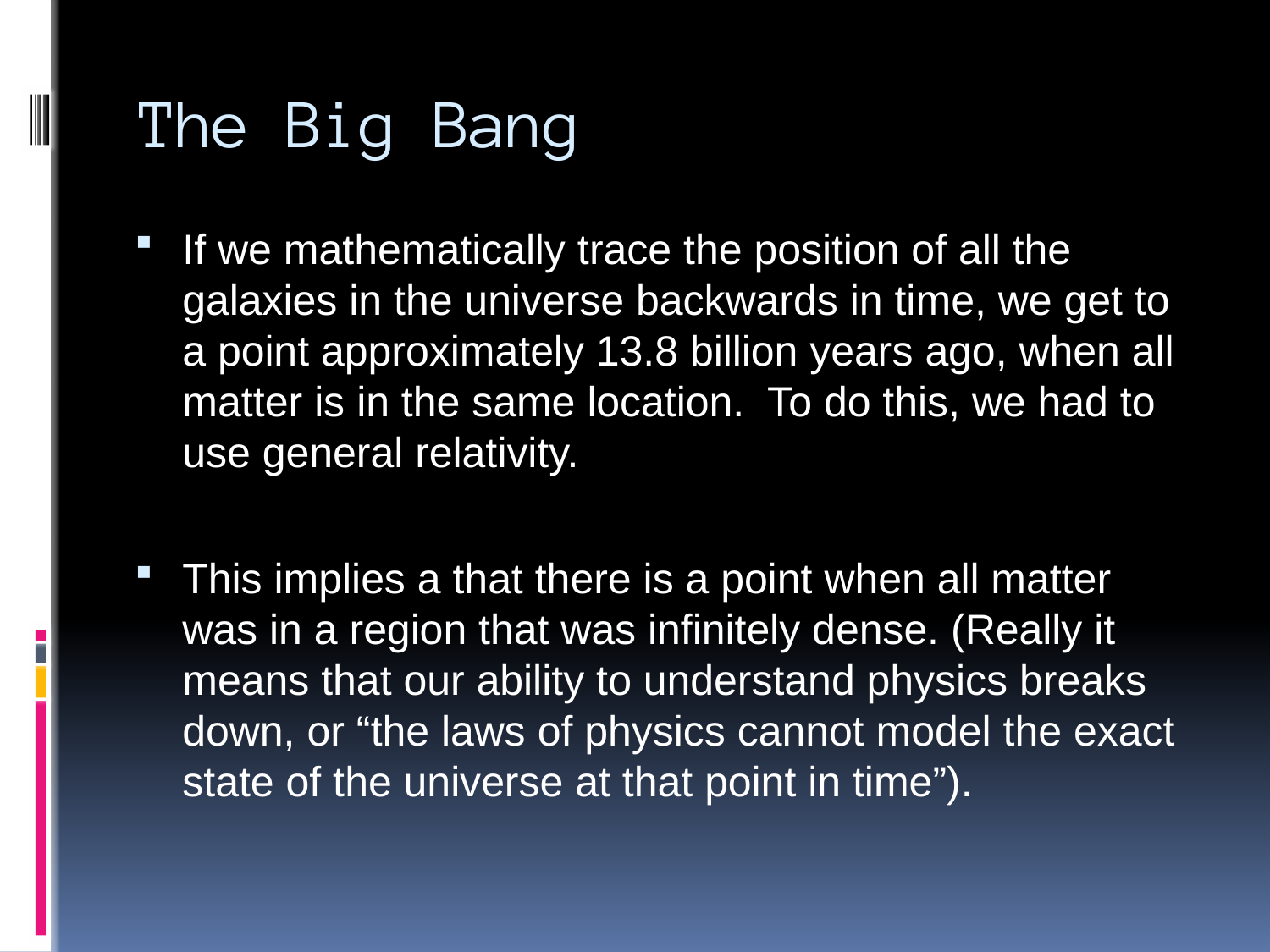

# The Big Bang
If we mathematically trace the position of all the galaxies in the universe backwards in time, we get to a point approximately 13.8 billion years ago, when all matter is in the same location.  To do this, we had to use general relativity.

This implies a that there is a point when all matter was in a region that was infinitely dense. (Really it means that our ability to understand physics breaks down, or “the laws of physics cannot model the exact state of the universe at that point in time”).